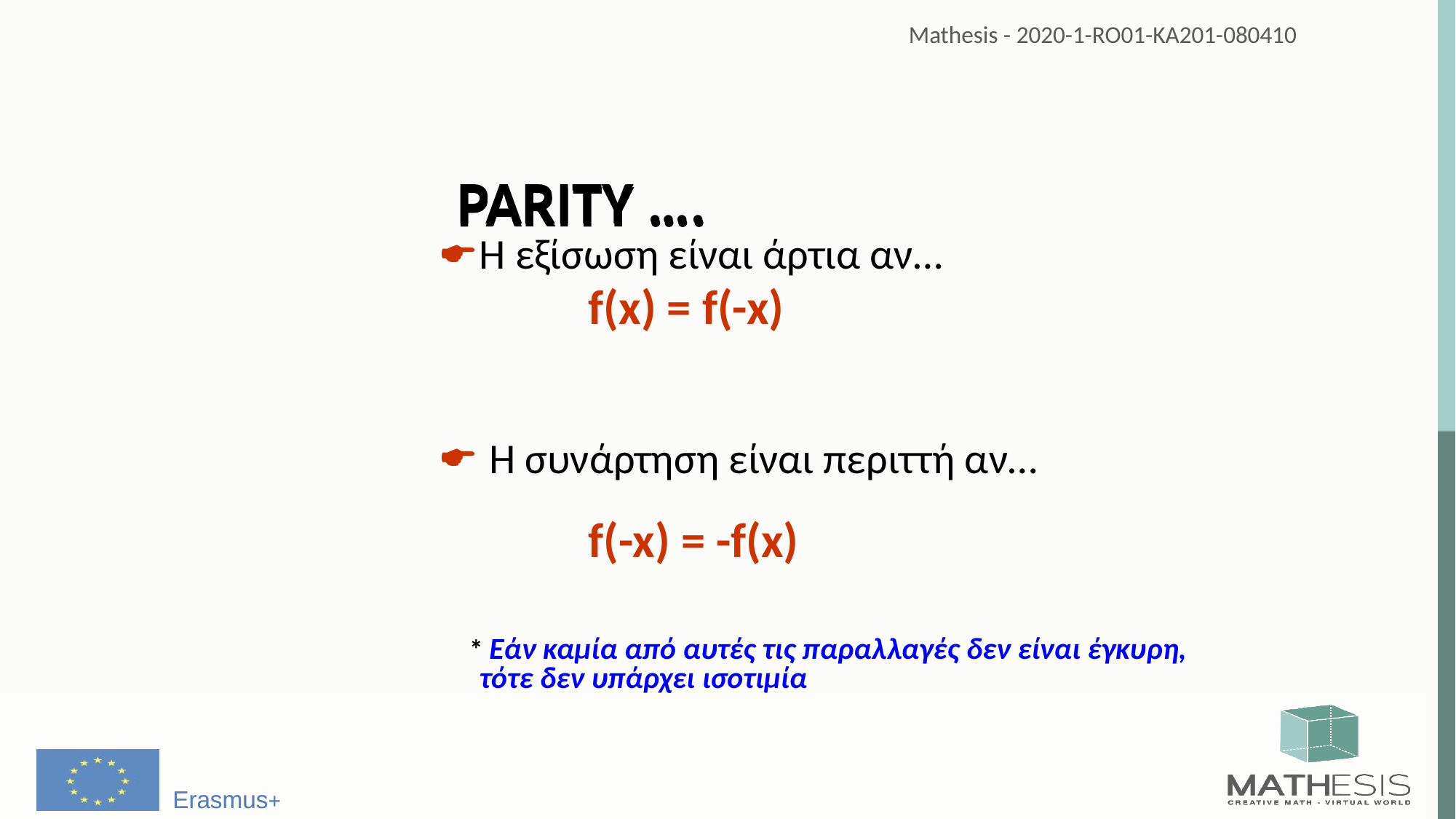

PARITY ….

Η εξίσωση είναι άρτια αν…
		f(x) = f(-x)

 Η συνάρτηση είναι περιττή αν…

		f(-x) = -f(x)

     * Εάν καμία από αυτές τις παραλλαγές δεν είναι έγκυρη, τότε δεν υπάρχει ισοτιμία